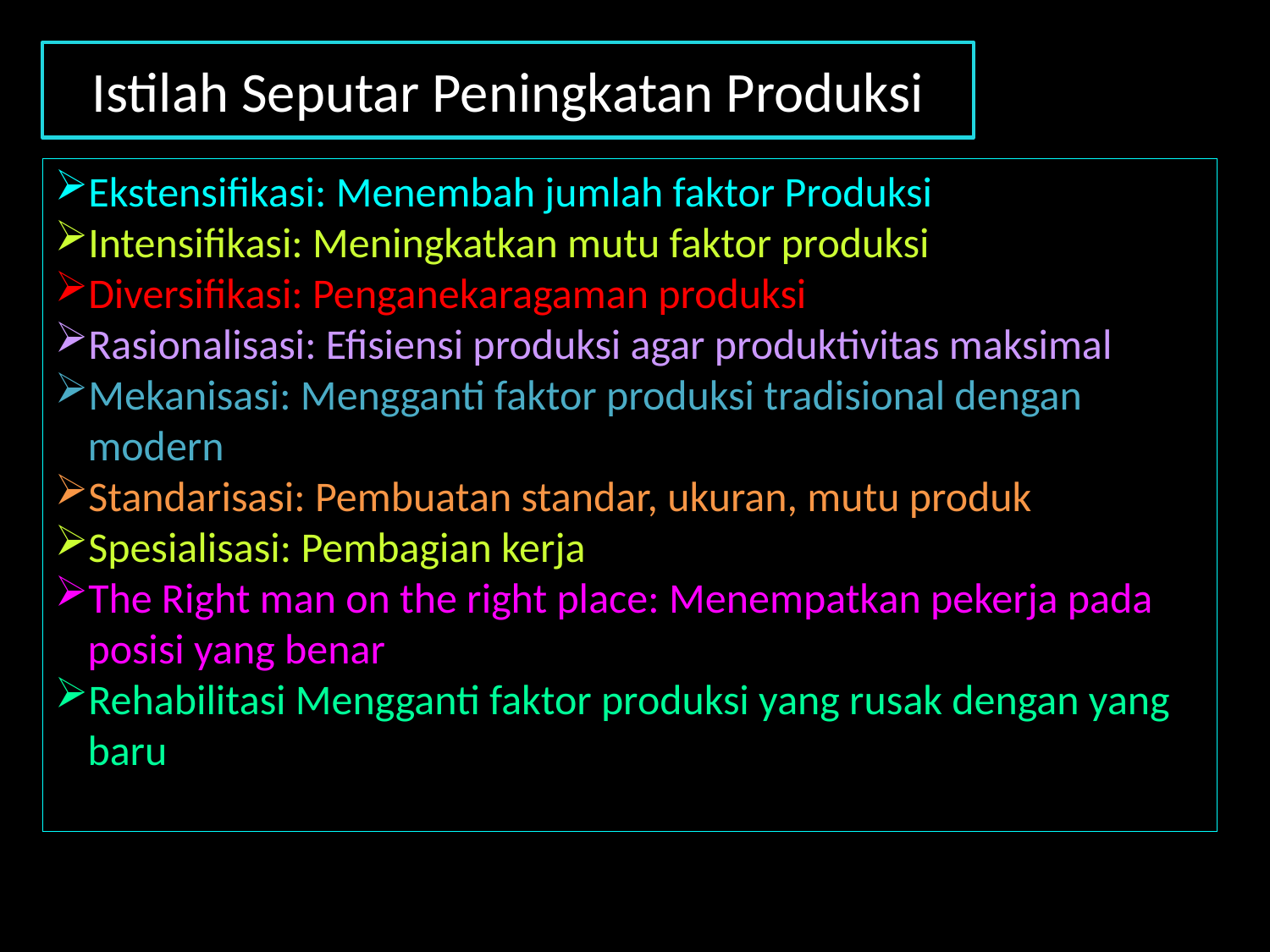

Istilah Seputar Peningkatan Produksi
Ekstensifikasi: Menembah jumlah faktor Produksi
Intensifikasi: Meningkatkan mutu faktor produksi
Diversifikasi: Penganekaragaman produksi
Rasionalisasi: Efisiensi produksi agar produktivitas maksimal
Mekanisasi: Mengganti faktor produksi tradisional dengan modern
Standarisasi: Pembuatan standar, ukuran, mutu produk
Spesialisasi: Pembagian kerja
The Right man on the right place: Menempatkan pekerja pada posisi yang benar
Rehabilitasi Mengganti faktor produksi yang rusak dengan yang baru